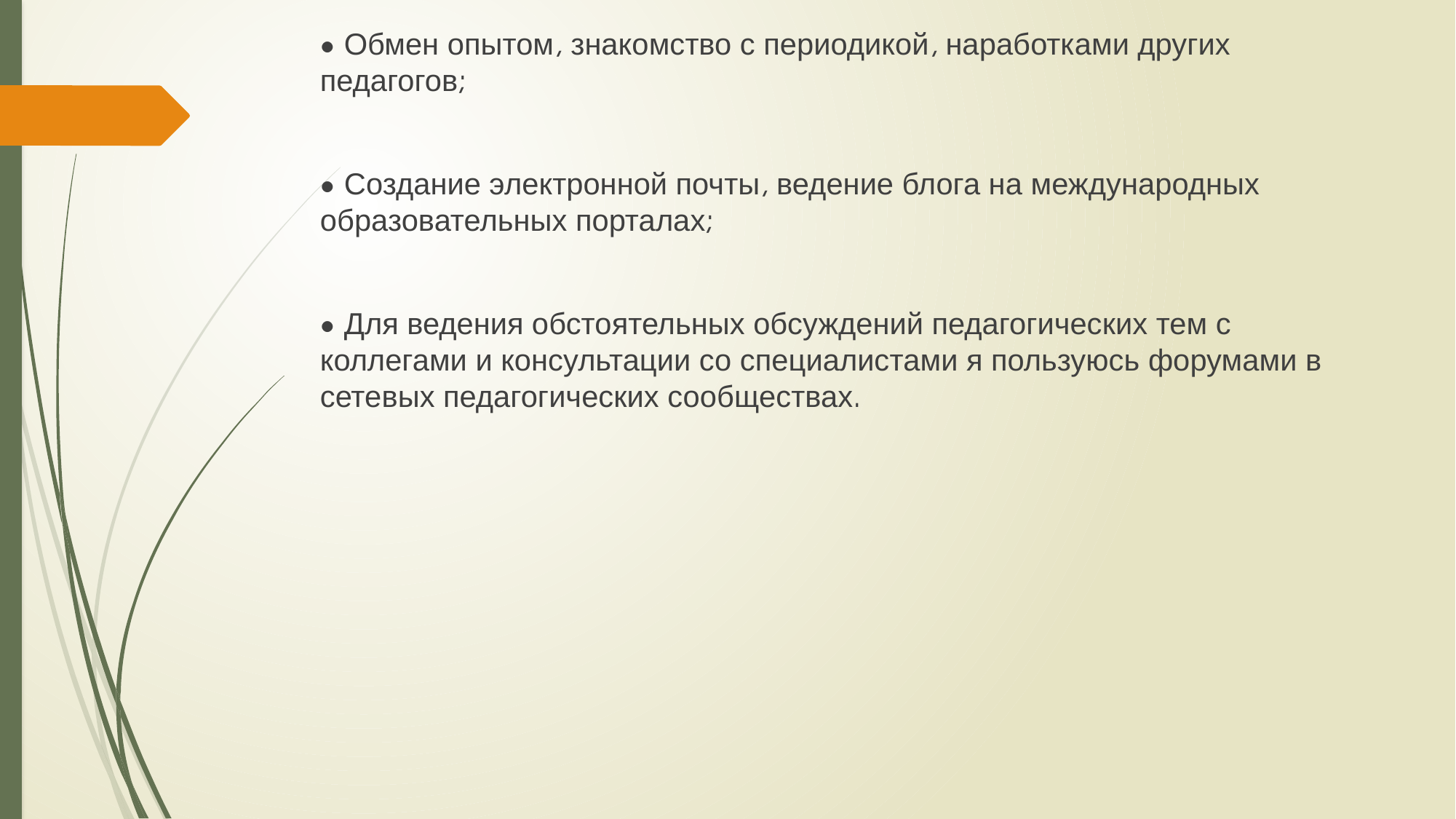

• Обмен опытом, знакомство с периодикой, наработками других педагогов;

• Создание электронной почты, ведение блога на международных образовательных порталах;

• Для ведения обстоятельных обсуждений педагогических тем с коллегами и консультации со специалистами я пользуюсь форумами в сетевых педагогических сообществах.